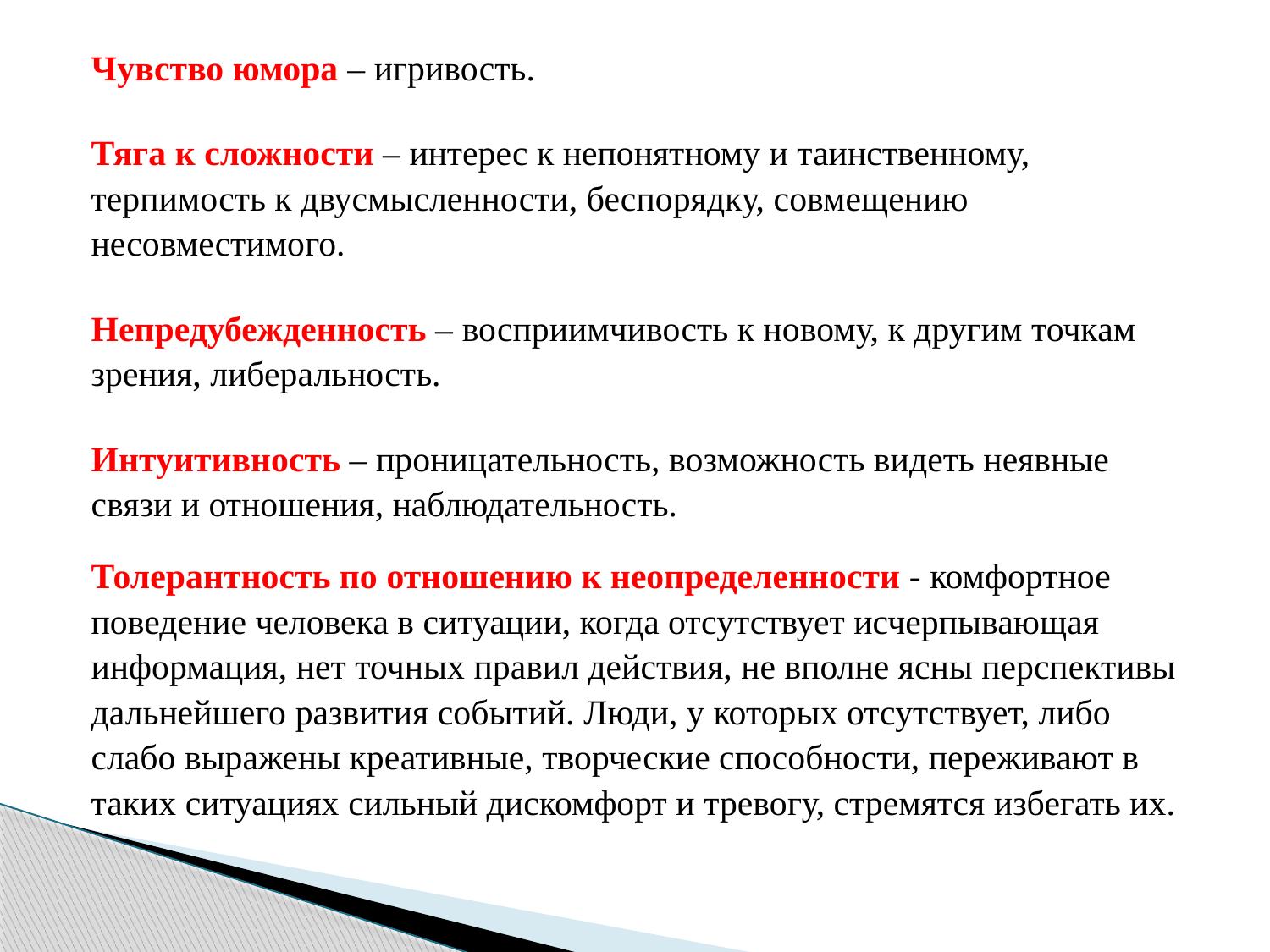

Чувство юмора – игривость.
Тяга к сложности – интерес к непонятному и таинственному, терпимость к двусмысленности, беспорядку, совмещению несовместимого.
Непредубежденность – восприимчивость к новому, к другим точкам зрения, либеральность.
Интуитивность – проницательность, возможность видеть неявные связи и отношения, наблюдательность.
Толерантность по отношению к неопределенности - комфортное поведение человека в ситуации, когда отсутствует исчерпывающая информация, нет точных правил действия, не вполне ясны перспективы дальнейшего развития событий. Люди, у которых отсутствует, либо слабо выражены креативные, творческие способности, переживают в таких ситуациях сильный дискомфорт и тревогу, стремятся избегать их.